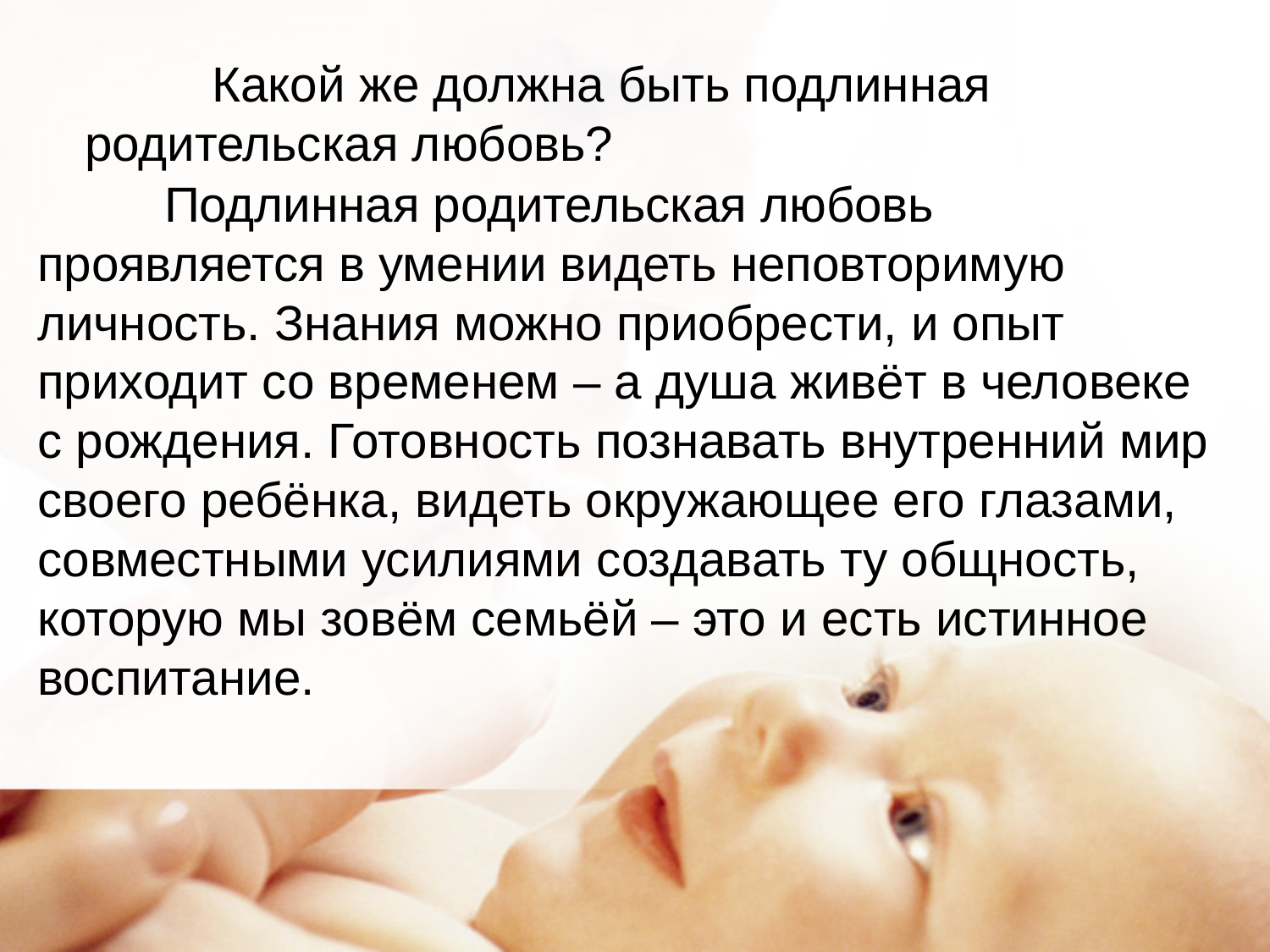

Какой же должна быть подлинная      родительская любовь?
	Подлинная родительская любовь проявляется в умении видеть неповторимую личность. Знания можно приобрести, и опыт приходит со временем – а душа живёт в человеке с рождения. Готовность познавать внутренний мир своего ребёнка, видеть окружающее его глазами, совместными усилиями создавать ту общность, которую мы зовём семьёй – это и есть истинное воспитание.